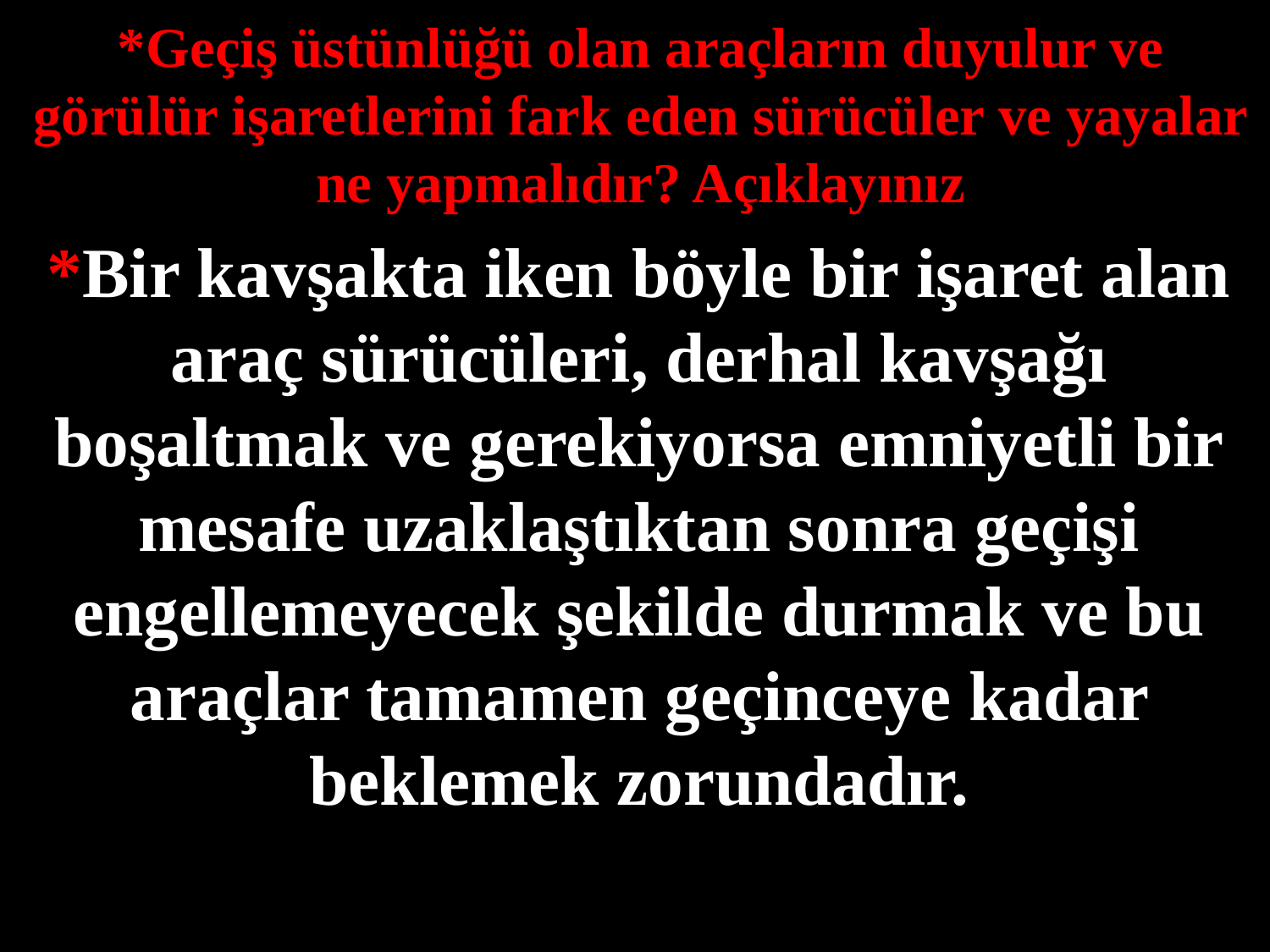

*Geçiş üstünlüğü olan araçların duyulur ve görülür işaretlerini fark eden sürücüler ve yayalar ne yapmalıdır? Açıklayınız
*Bir kavşakta iken böyle bir işaret alan araç sürücüleri, derhal kavşağı boşaltmak ve gerekiyorsa emniyetli bir mesafe uzaklaştıktan sonra geçişi engellemeyecek şekilde durmak ve bu araçlar tamamen geçinceye kadar beklemek zorundadır.
#